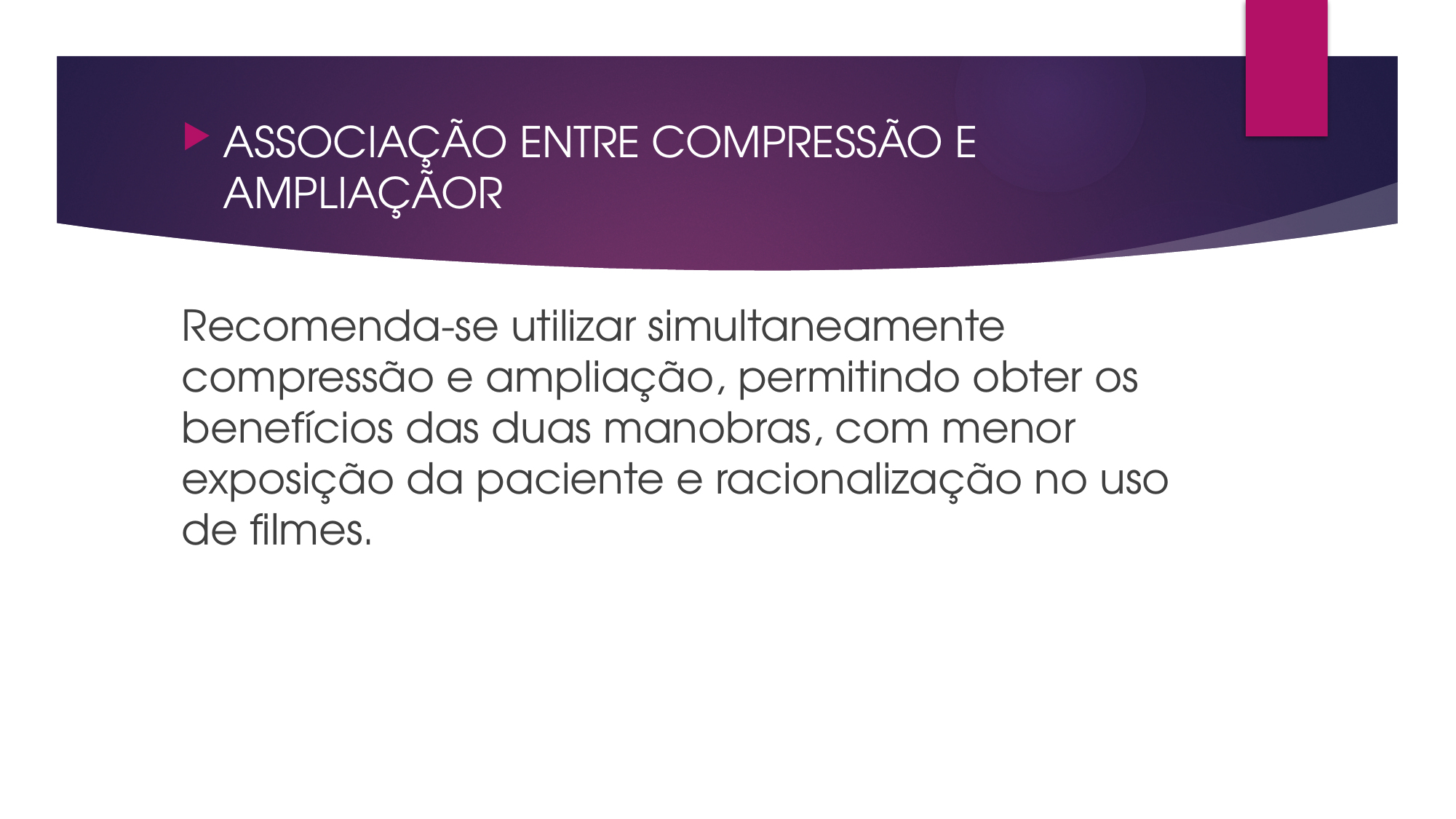

ASSOCIAÇÃO ENTRE COMPRESSÃO E AMPLIAÇÃOR

Recomenda-se utilizar simultaneamente compressão e ampliação, permitindo obter os benefícios das duas manobras, com menor exposição da paciente e racionalização no uso de filmes.